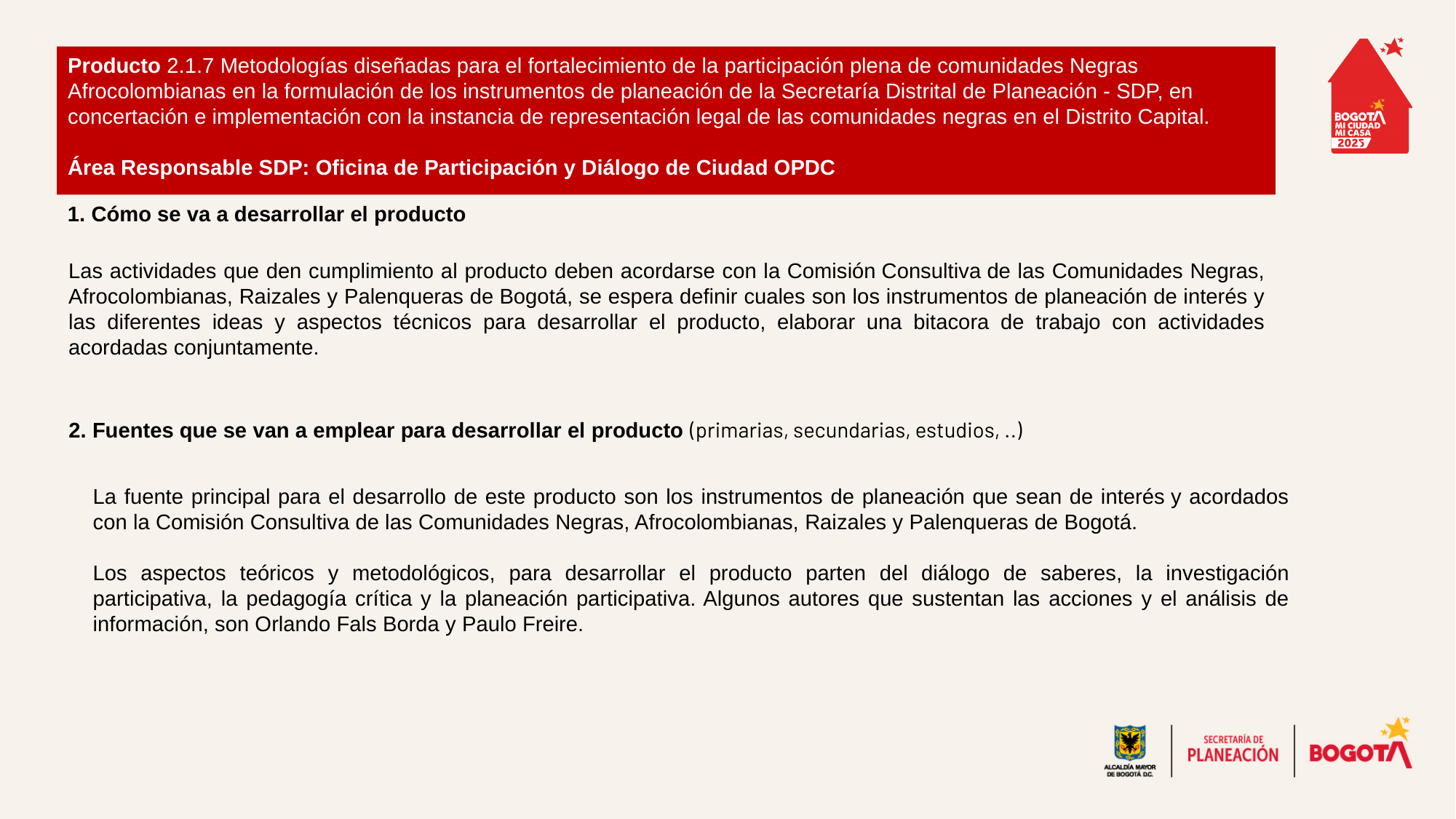

Producto 2.1.7 Metodologías diseñadas para el fortalecimiento de la participación plena de comunidades Negras Afrocolombianas en la formulación de los instrumentos de planeación de la Secretaría Distrital de Planeación - SDP, en concertación e implementación con la instancia de representación legal de las comunidades negras en el Distrito Capital.

Área Responsable SDP: Oficina de Participación y Diálogo de Ciudad OPDC
1. Cómo se va a desarrollar el producto
Las actividades que den cumplimiento al producto deben acordarse con la Comisión Consultiva de las Comunidades Negras, Afrocolombianas, Raizales y Palenqueras de Bogotá, se espera definir cuales son los instrumentos de planeación de interés y las diferentes ideas y aspectos técnicos para desarrollar el producto, elaborar una bitacora de trabajo con actividades acordadas conjuntamente.
2. Fuentes que se van a emplear para desarrollar el producto (primarias, secundarias, estudios, ..)
La fuente principal para el desarrollo de este producto son los instrumentos de planeación que sean de interés y acordados con la Comisión Consultiva de las Comunidades Negras, Afrocolombianas, Raizales y Palenqueras de Bogotá.

Los aspectos teóricos y metodológicos, para desarrollar el producto parten del diálogo de saberes, la investigación participativa, la pedagogía crítica y la planeación participativa. Algunos autores que sustentan las acciones y el análisis de información, son Orlando Fals Borda y Paulo Freire.